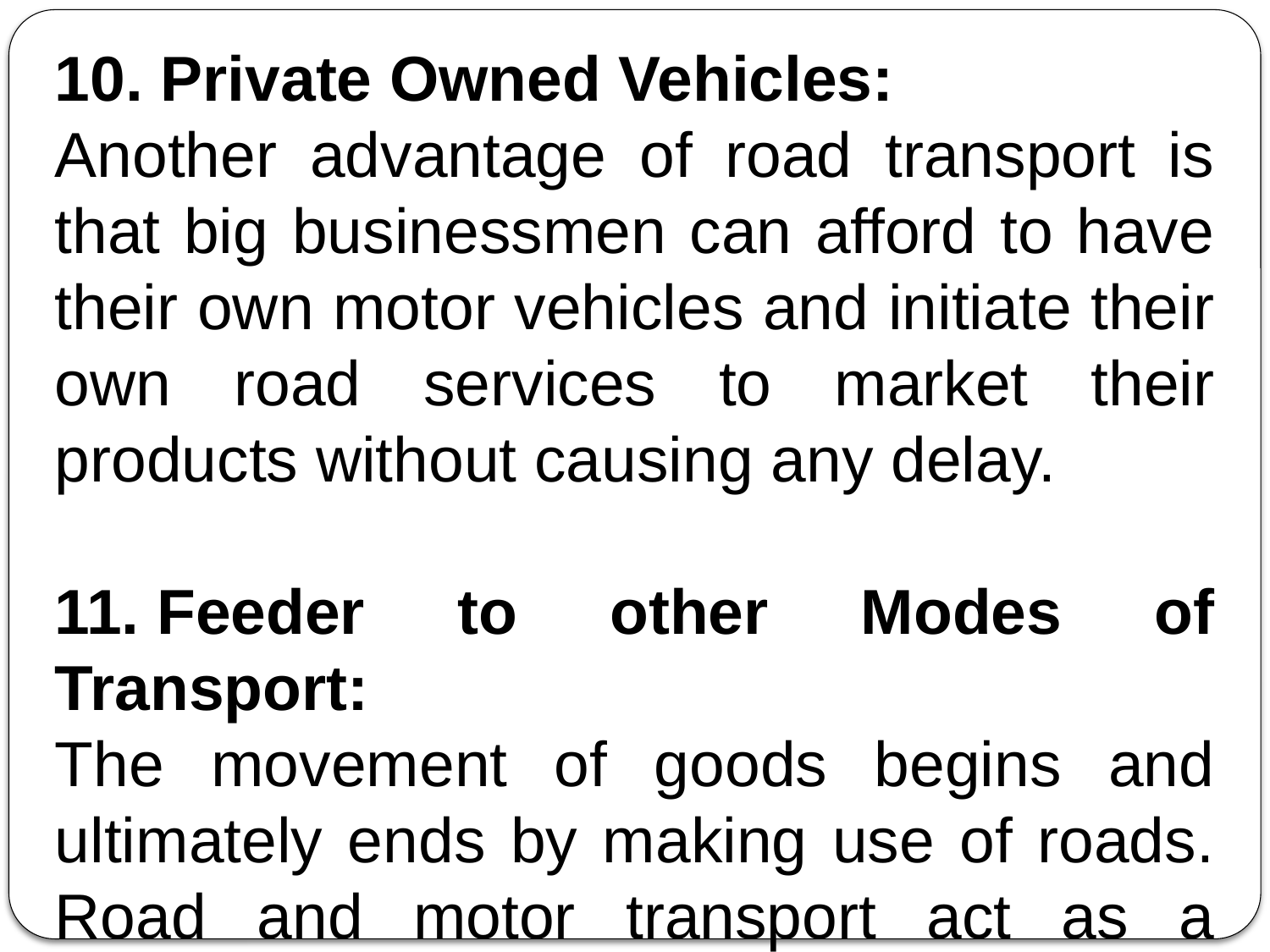

10. Private Owned Vehicles:
Another advantage of road transport is that big businessmen can afford to have their own motor vehicles and initiate their own road services to market their products without causing any delay.

11. Feeder to other Modes of Transport:
The movement of goods begins and ultimately ends by making use of roads. Road and motor transport act as a feeder to the other modes of transport such as railways, ships and airways.